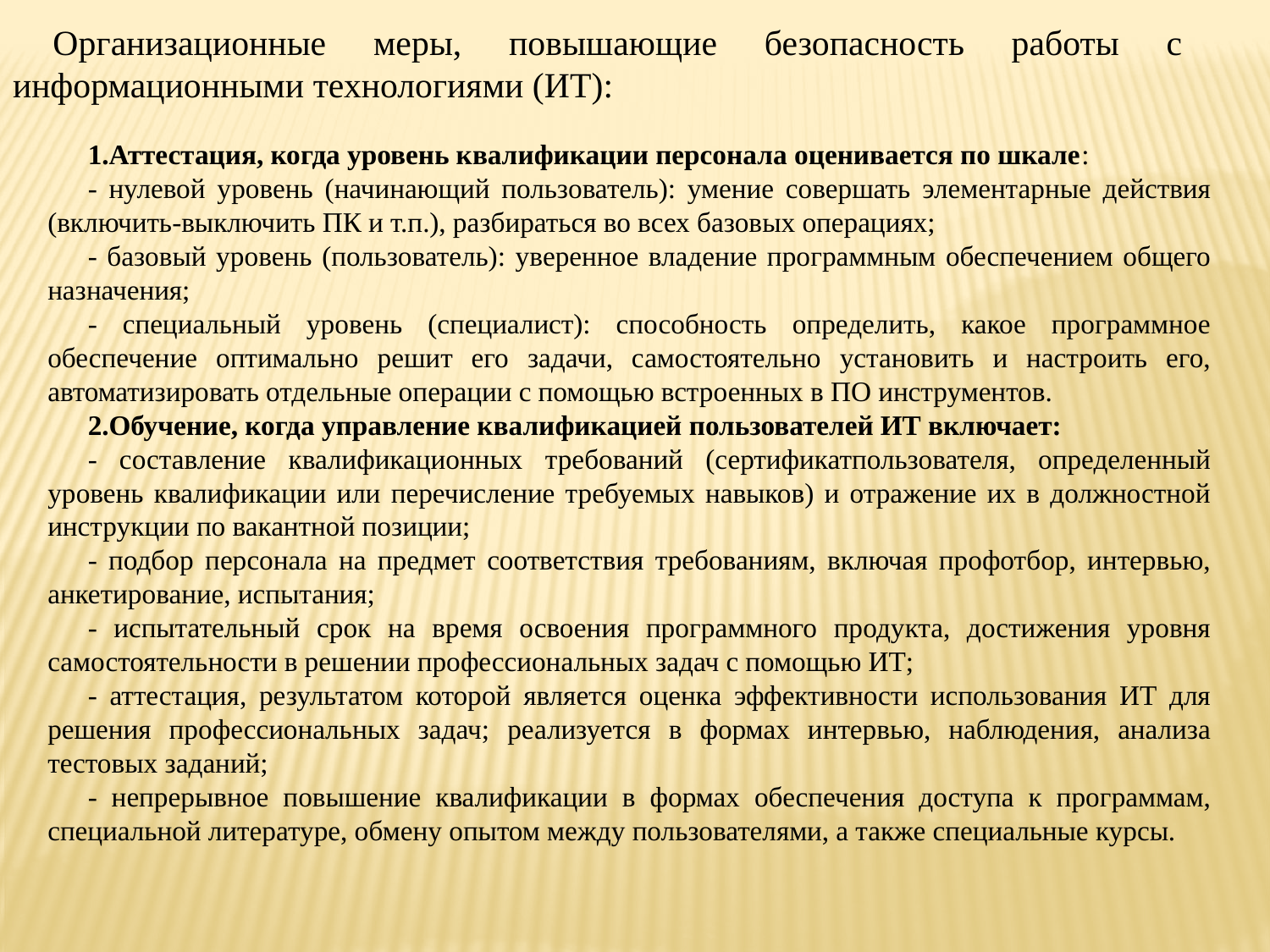

Организационные меры, повышающие безопасность работы с информационными технологиями (ИТ):
1.Аттестация, когда уровень квалификации персонала оценивается по шкале:
- нулевой уровень (начинающий пользователь): умение совершать элементарные действия (включить-выключить ПК и т.п.), разбираться во всех базовых операциях;
- базовый уровень (пользователь): уверенное владение программным обеспечением общего назначения;
- специальный уровень (специалист): способность определить, какое программное обеспечение оптимально решит его задачи, самостоятельно установить и настроить его, автоматизировать отдельные операции с помощью встроенных в ПО инструментов.
2.Обучение, когда управление квалификацией пользователей ИТ включает:
- составление квалификационных требований (сертификатпользователя, определенный уровень квалификации или перечисление требуемых навыков) и отражение их в должностной инструкции по вакантной позиции;
- подбор персонала на предмет соответствия требованиям, включая профотбор, интервью, анкетирование, испытания;
- испытательный срок на время освоения программного продукта, достижения уровня самостоятельности в решении профессиональных задач с помощью ИТ;
- аттестация, результатом которой является оценка эффективности использования ИТ для решения профессиональных задач; реализуется в формах интервью, наблюдения, анализа тестовых заданий;
- непрерывное повышение квалификации в формах обеспечения доступа к программам, специальной литературе, обмену опытом между пользователями, а также специальные курсы.